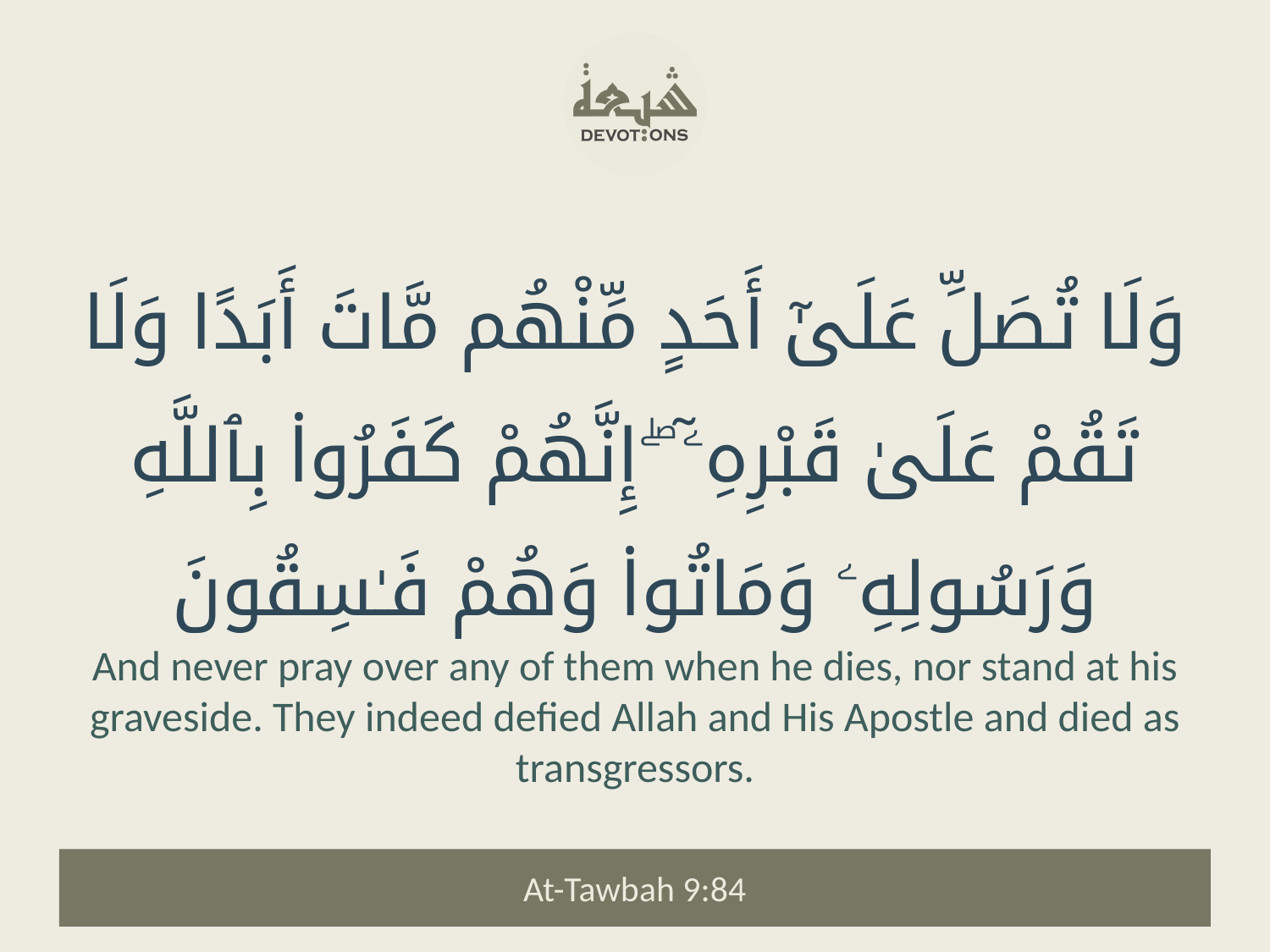

وَلَا تُصَلِّ عَلَىٰٓ أَحَدٍ مِّنْهُم مَّاتَ أَبَدًا وَلَا تَقُمْ عَلَىٰ قَبْرِهِۦٓ ۖ إِنَّهُمْ كَفَرُوا۟ بِٱللَّهِ وَرَسُولِهِۦ وَمَاتُوا۟ وَهُمْ فَـٰسِقُونَ
And never pray over any of them when he dies, nor stand at his graveside. They indeed defied Allah and His Apostle and died as transgressors.
At-Tawbah 9:84